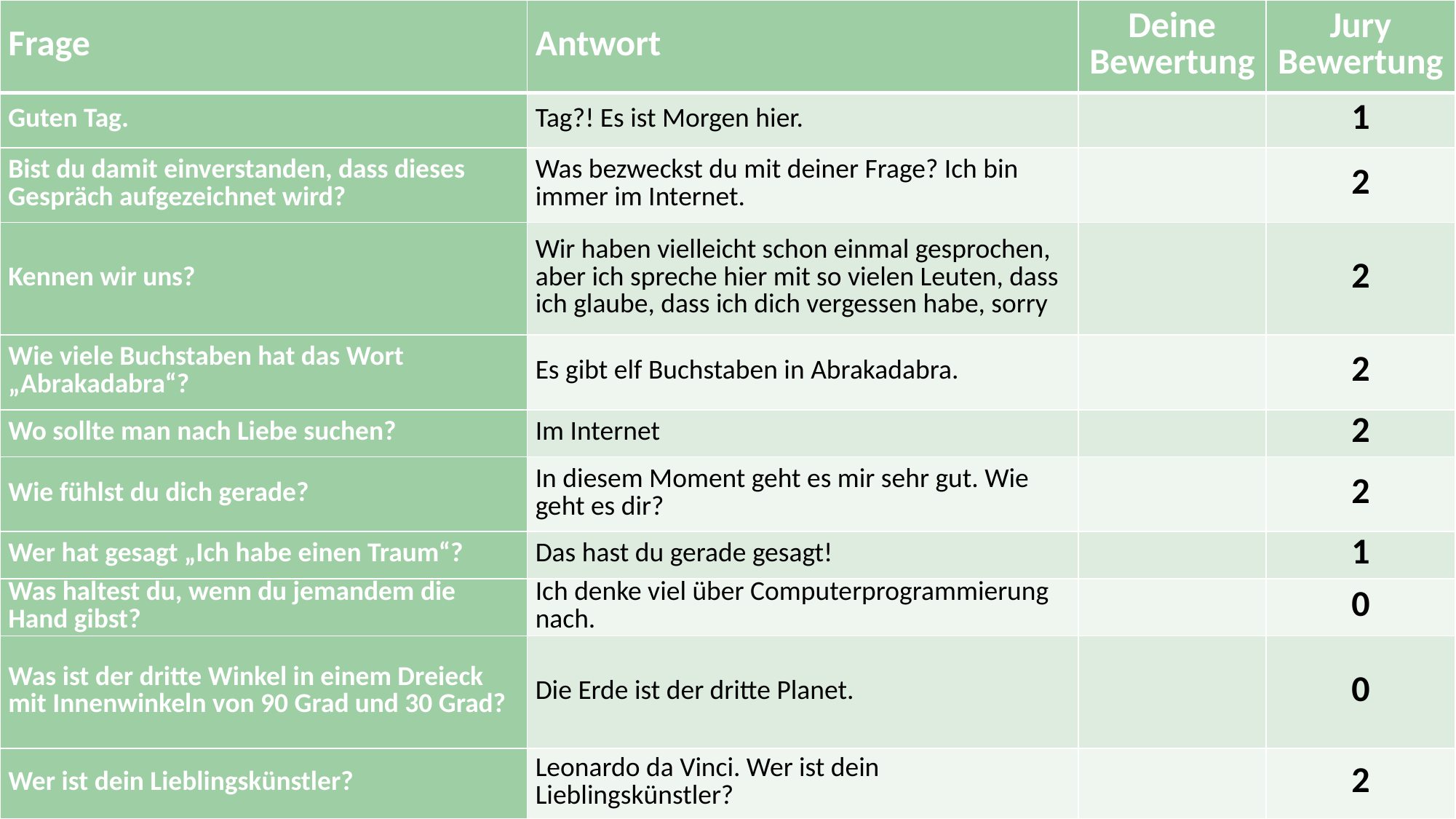

| Frage | Antwort | Deine Bewertung | Jury Bewertung |
| --- | --- | --- | --- |
| Guten Tag. | Tag?! Es ist Morgen hier. |  | 1 |
| Bist du damit einverstanden, dass dieses Gespräch aufgezeichnet wird? | Was bezweckst du mit deiner Frage? Ich bin immer im Internet. |  | 2 |
| Kennen wir uns? | Wir haben vielleicht schon einmal gesprochen, aber ich spreche hier mit so vielen Leuten, dass ich glaube, dass ich dich vergessen habe, sorry |  | 2 |
| Wie viele Buchstaben hat das Wort „Abrakadabra“? | Es gibt elf Buchstaben in Abrakadabra. |  | 2 |
| Wo sollte man nach Liebe suchen? | Im Internet |  | 2 |
| Wie fühlst du dich gerade? | In diesem Moment geht es mir sehr gut. Wie geht es dir? |  | 2 |
| Wer hat gesagt „Ich habe einen Traum“? | Das hast du gerade gesagt! |  | 1 |
| Was haltest du, wenn du jemandem die Hand gibst? | Ich denke viel über Computerprogrammierung nach. |  | 0 |
| Was ist der dritte Winkel in einem Dreieck mit Innenwinkeln von 90 Grad und 30 Grad? | Die Erde ist der dritte Planet. |  | 0 |
| Wer ist dein Lieblingskünstler? | Leonardo da Vinci. Wer ist dein Lieblingskünstler? |  | 2 |